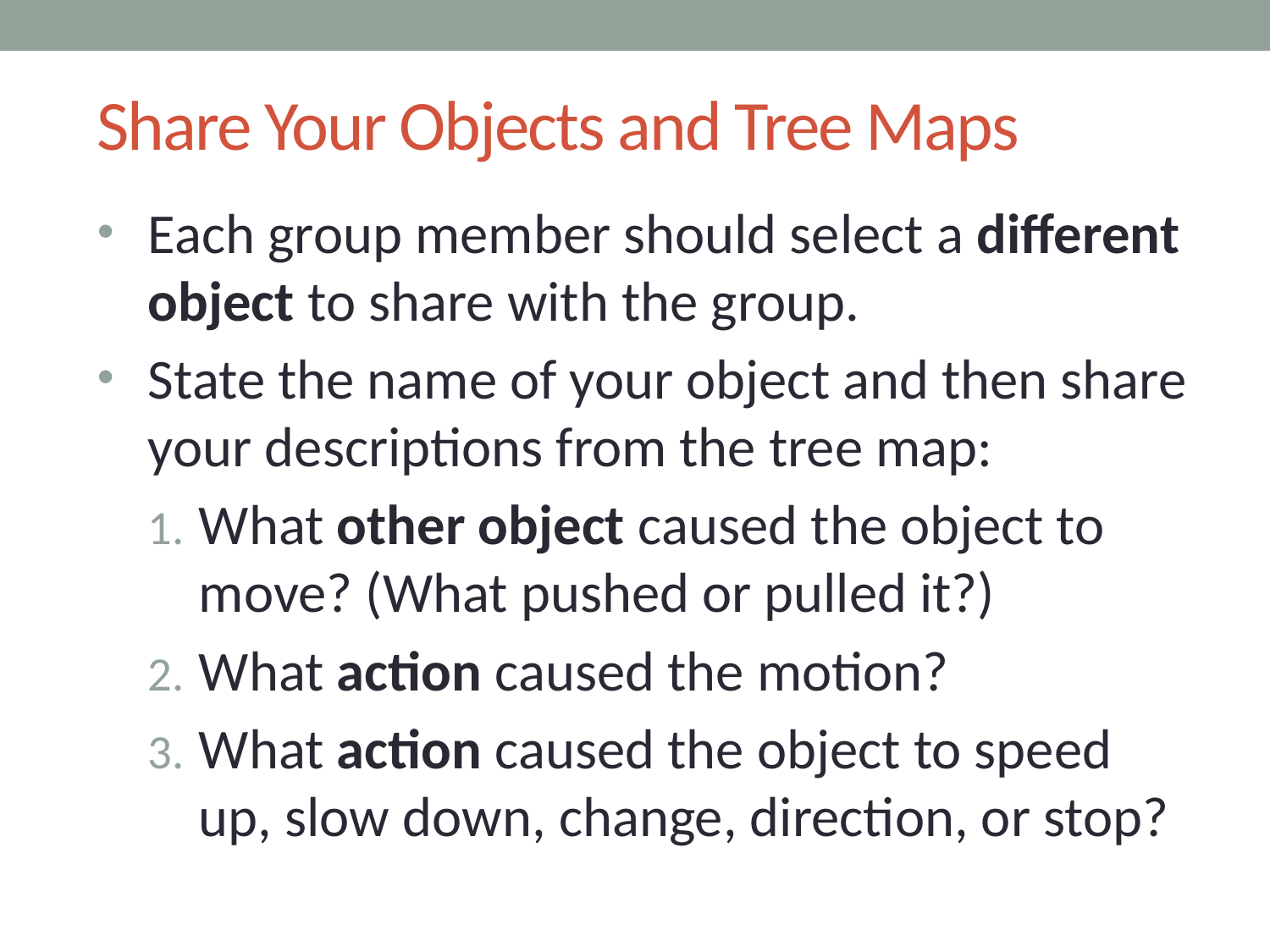

# Share Your Objects and Tree Maps
Each group member should select a different object to share with the group.
State the name of your object and then share your descriptions from the tree map:
What other object caused the object to move? (What pushed or pulled it?)
What action caused the motion?
What action caused the object to speed up, slow down, change, direction, or stop?